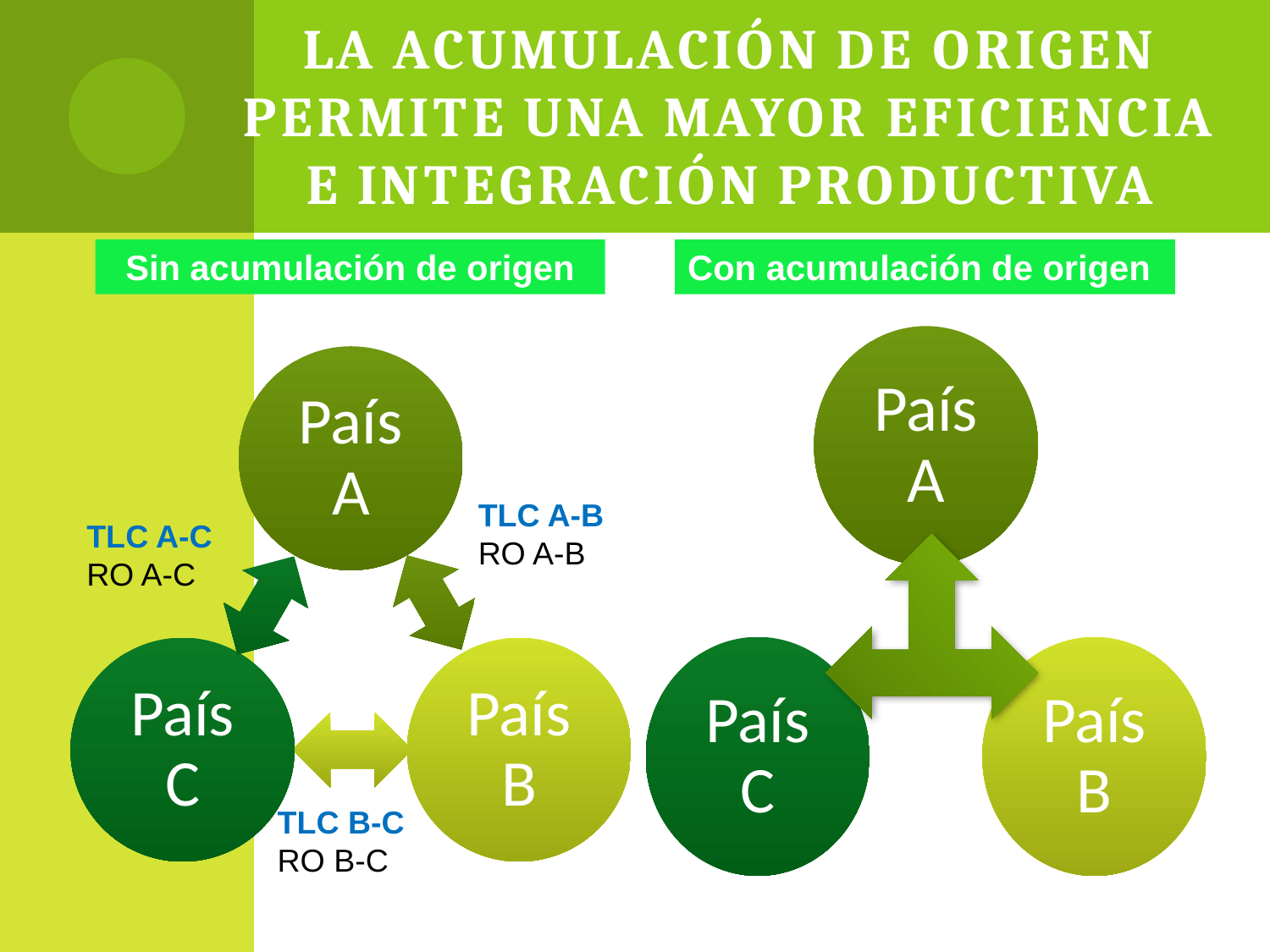

# La acumulación de origen permite una mayor eficiencia e integración productiva
Sin acumulación de origen
Con acumulación de origen
País A

País B

País C

País A
País C
País B
TLC A-B
RO A-B
TLC A-C
RO A-C

TLC B-C
RO B-C